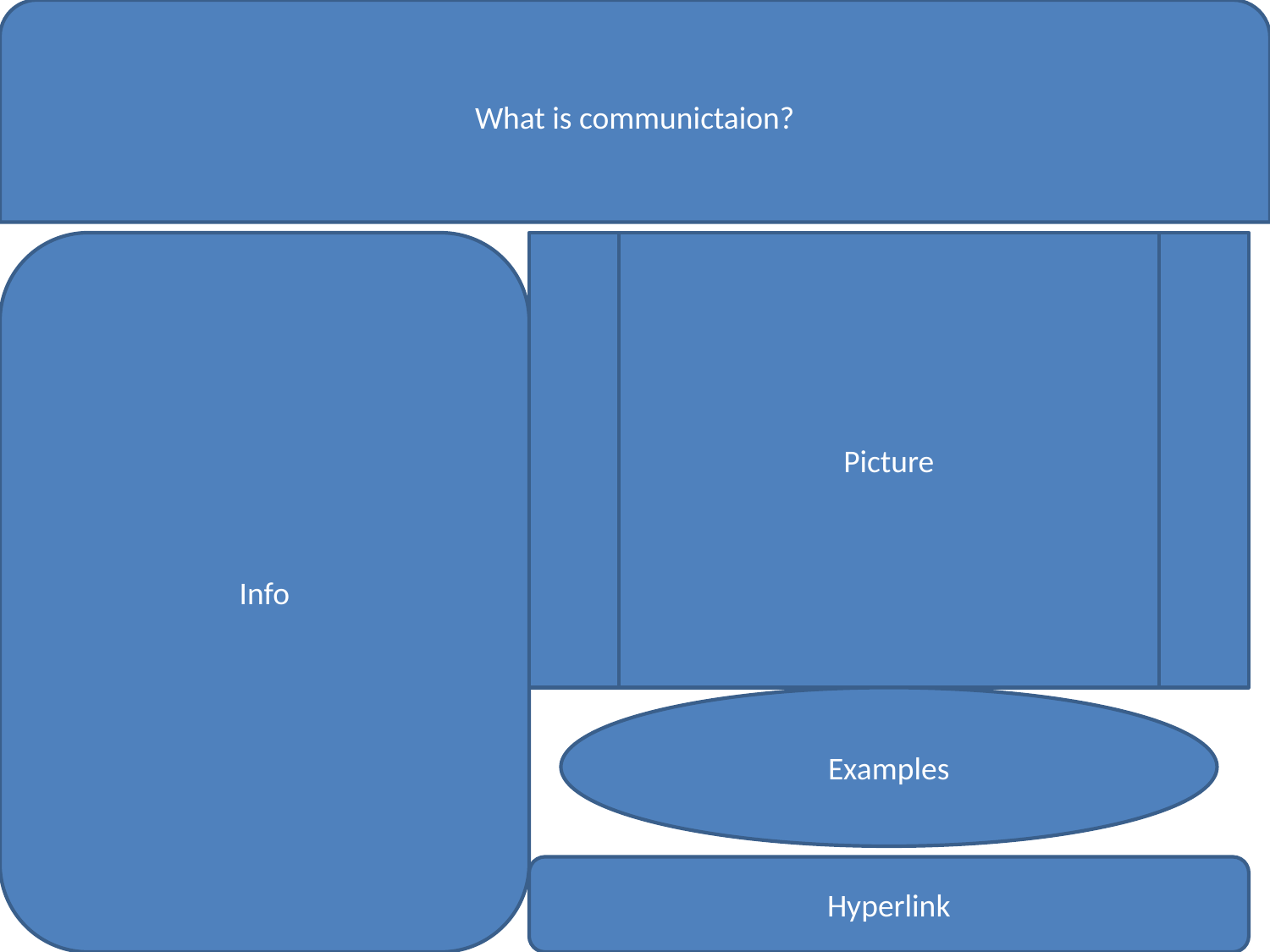

What is communictaion?
Info
Picture
Examples
Hyperlink